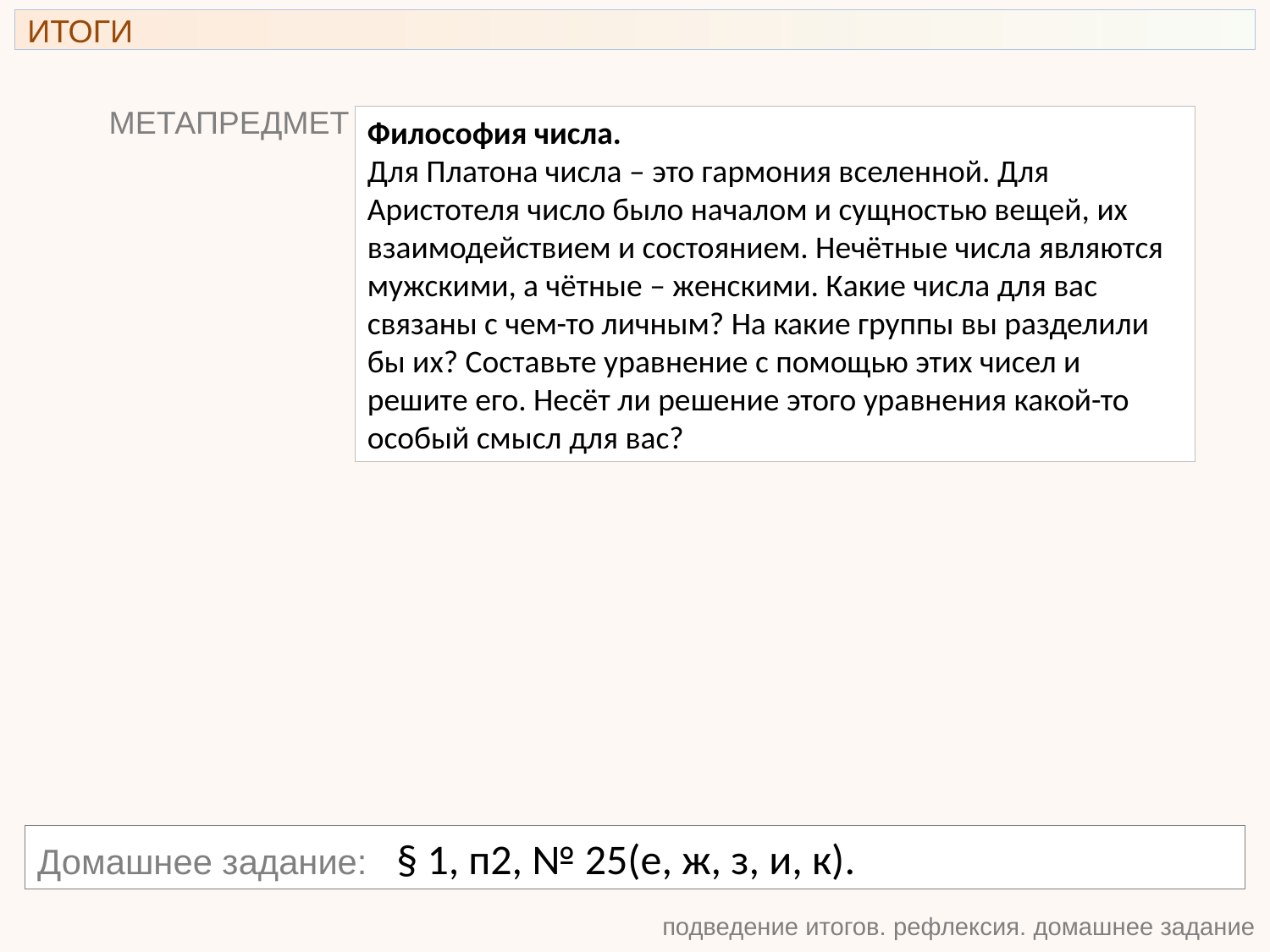

ИТОГИ
МЕТАПРЕДМЕТ
Философия числа.
Для Платона числа – это гармония вселенной. Для Аристотеля число было началом и сущностью вещей, их взаимодействием и состоянием. Нечётные числа являются мужскими, а чётные – женскими. Какие числа для вас связаны с чем-то личным? На какие группы вы разделили бы их? Составьте уравнение с помощью этих чисел и решите его. Несёт ли решение этого уравнения какой-то особый смысл для вас?
Домашнее задание:   § 1, п2, № 25(е, ж, з, и, к).
подведение итогов. рефлексия. домашнее задание